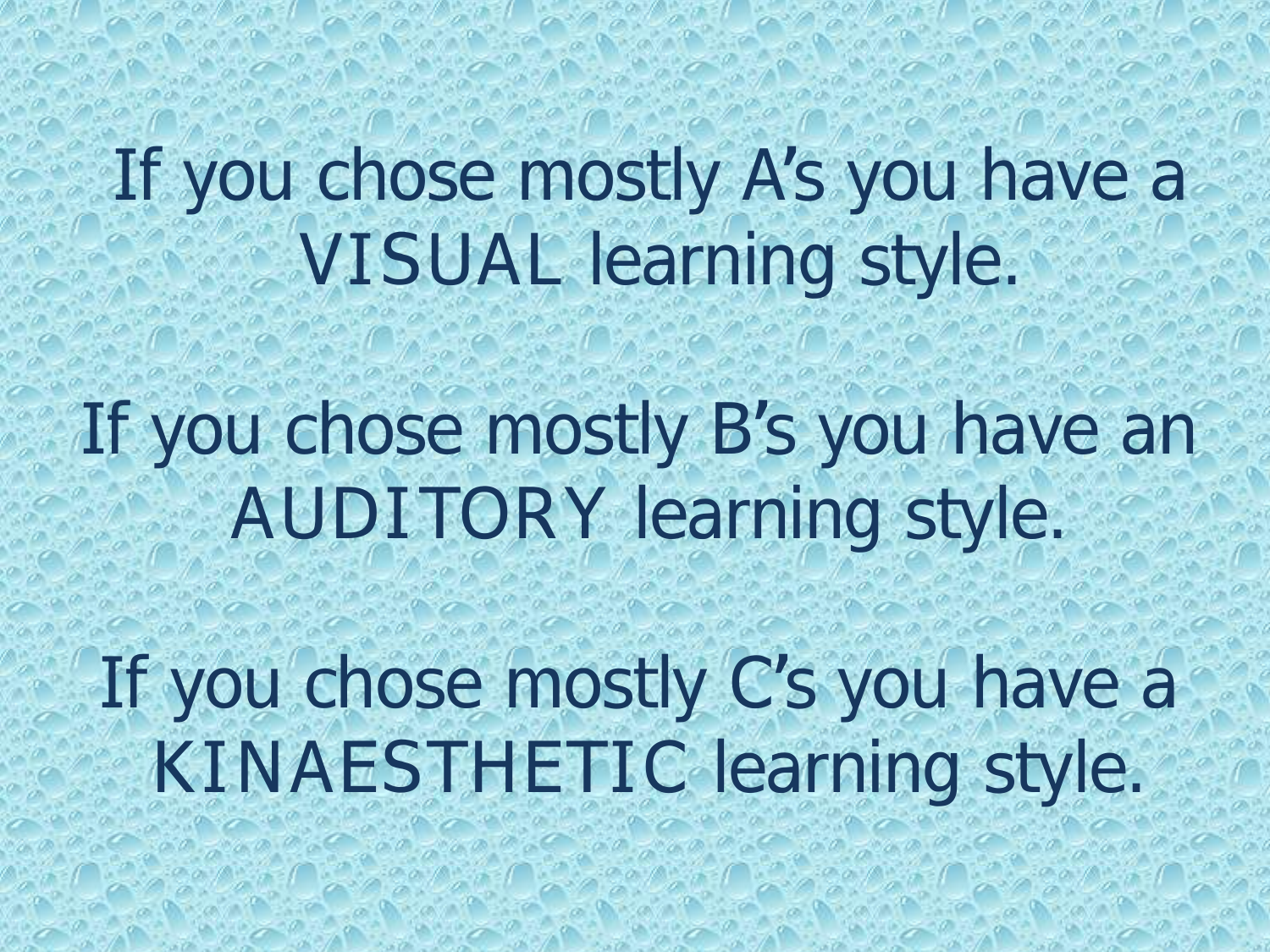

If you chose mostly A’s you have a
 VISUAL learning style.

If you chose mostly B’s you have an
AUDITORY learning style.

If you chose mostly C’s you have a
KINAESTHETIC learning style.